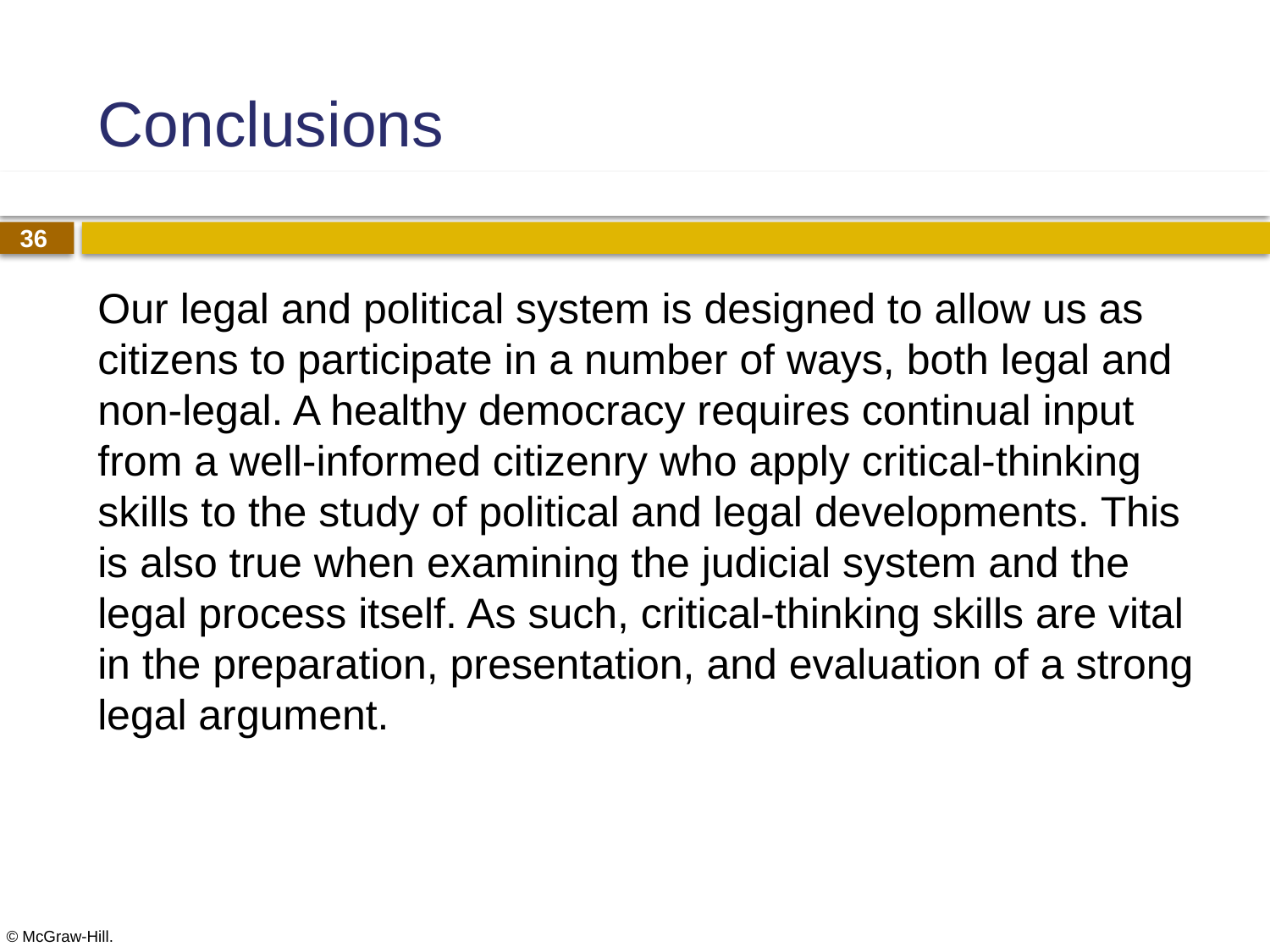

# Conclusions
Our legal and political system is designed to allow us as citizens to participate in a number of ways, both legal and non-legal. A healthy democracy requires continual input from a well-informed citizenry who apply critical-thinking skills to the study of political and legal developments. This is also true when examining the judicial system and the legal process itself. As such, critical-thinking skills are vital in the preparation, presentation, and evaluation of a strong legal argument.